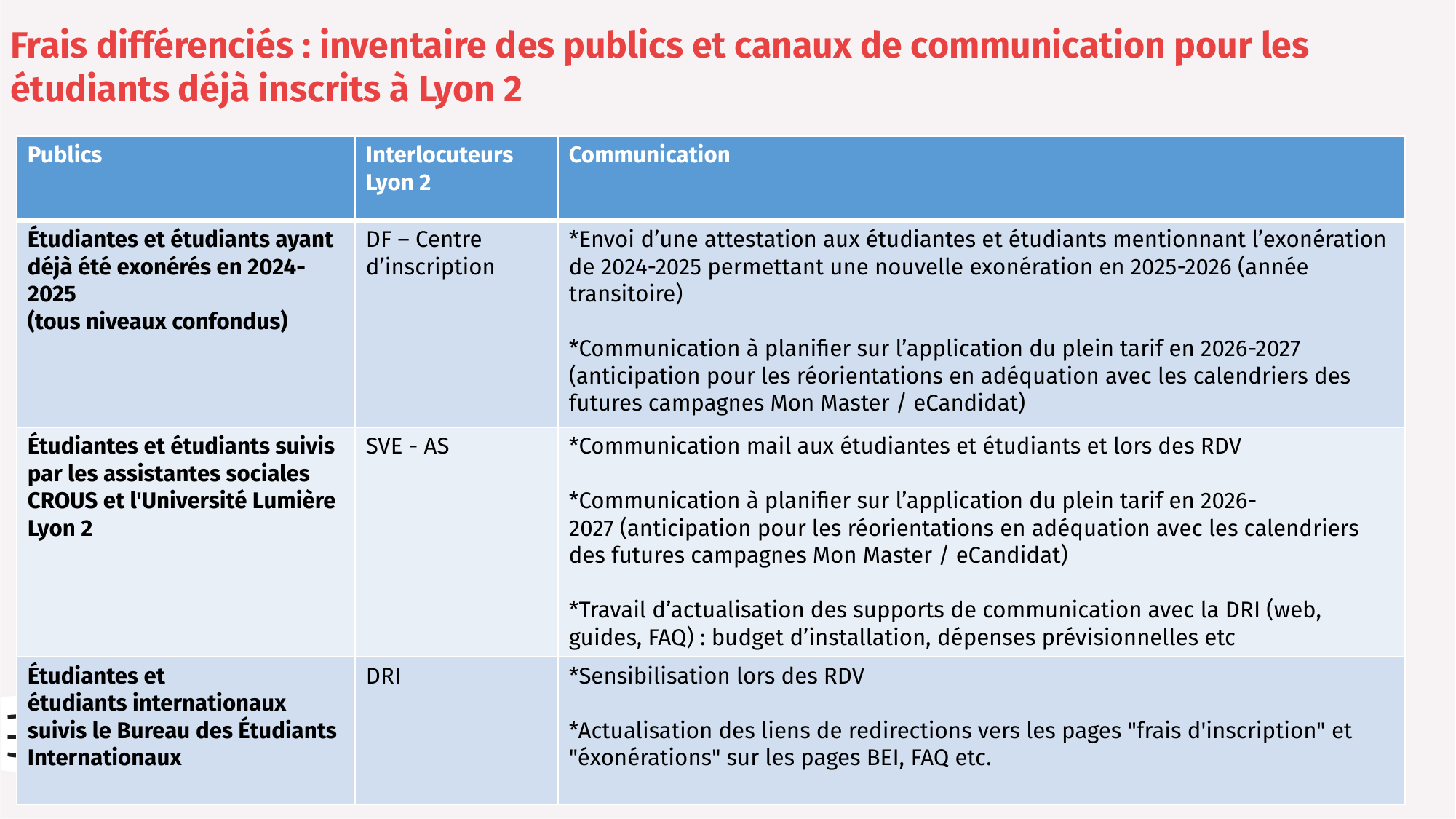

Frais différenciés : inventaire des publics et canaux de communication pour les étudiants déjà inscrits à Lyon 2
| Publics | Interlocuteurs Lyon 2 | Communication |
| --- | --- | --- |
| Étudiantes et étudiants ayant déjà été exonérés en 2024-2025 (tous niveaux confondus) | DF – Centre d’inscription | \*Envoi d’une attestation aux étudiantes et étudiants mentionnant l’exonération de 2024-2025 permettant une nouvelle exonération en 2025-2026 (année transitoire) \*Communication à planifier sur l’application du plein tarif en 2026-2027 (anticipation pour les réorientations en adéquation avec les calendriers des futures campagnes Mon Master / eCandidat) |
| Étudiantes et étudiants suivis par les assistantes sociales CROUS et l'Université Lumière Lyon 2 | SVE - AS | \*Communication mail aux étudiantes et étudiants et lors des RDV \*Communication à planifier sur l’application du plein tarif en 2026-2027 (anticipation pour les réorientations en adéquation avec les calendriers des futures campagnes Mon Master / eCandidat) \*Travail d’actualisation des supports de communication avec la DRI (web, guides, FAQ) : budget d’installation, dépenses prévisionnelles etc |
| Étudiantes et étudiants internationaux suivis le Bureau des Étudiants Internationaux | DRI | \*Sensibilisation lors des RDV \*Actualisation des liens de redirections vers les pages "frais d'inscription" et "éxonérations" sur les pages BEI, FAQ etc. |